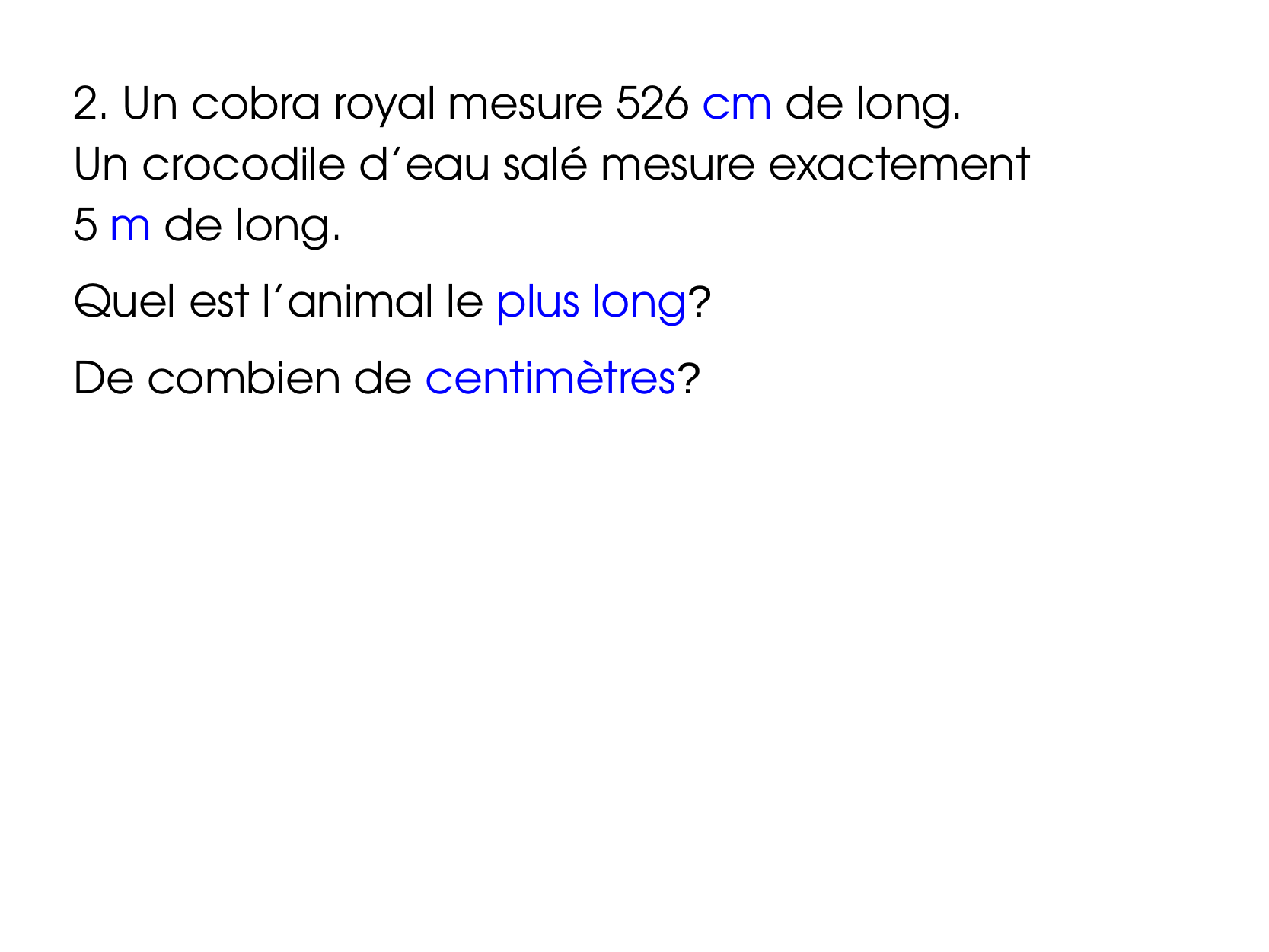

2. Un cobra royal mesure 526 cm de long.
Un crocodile d’eau salé mesure exactement
5 m de long.
Quel est l’animal le plus long?
De combien de centimètres?